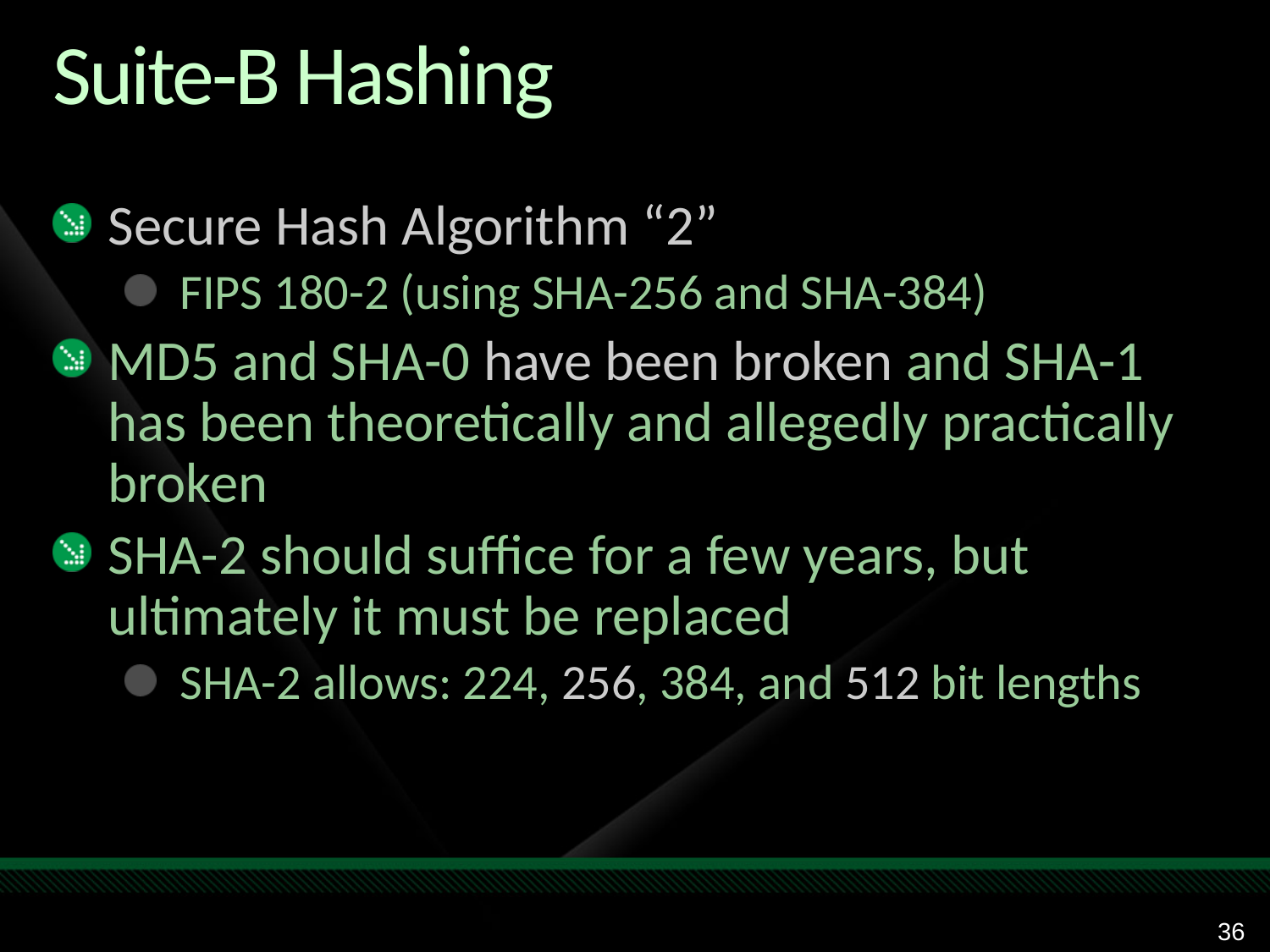

# Suite-B Hashing
Secure Hash Algorithm “2”
FIPS 180-2 (using SHA-256 and SHA-384)
MD5 and SHA-0 have been broken and SHA-1 has been theoretically and allegedly practically broken
SHA-2 should suffice for a few years, but ultimately it must be replaced
SHA-2 allows: 224, 256, 384, and 512 bit lengths